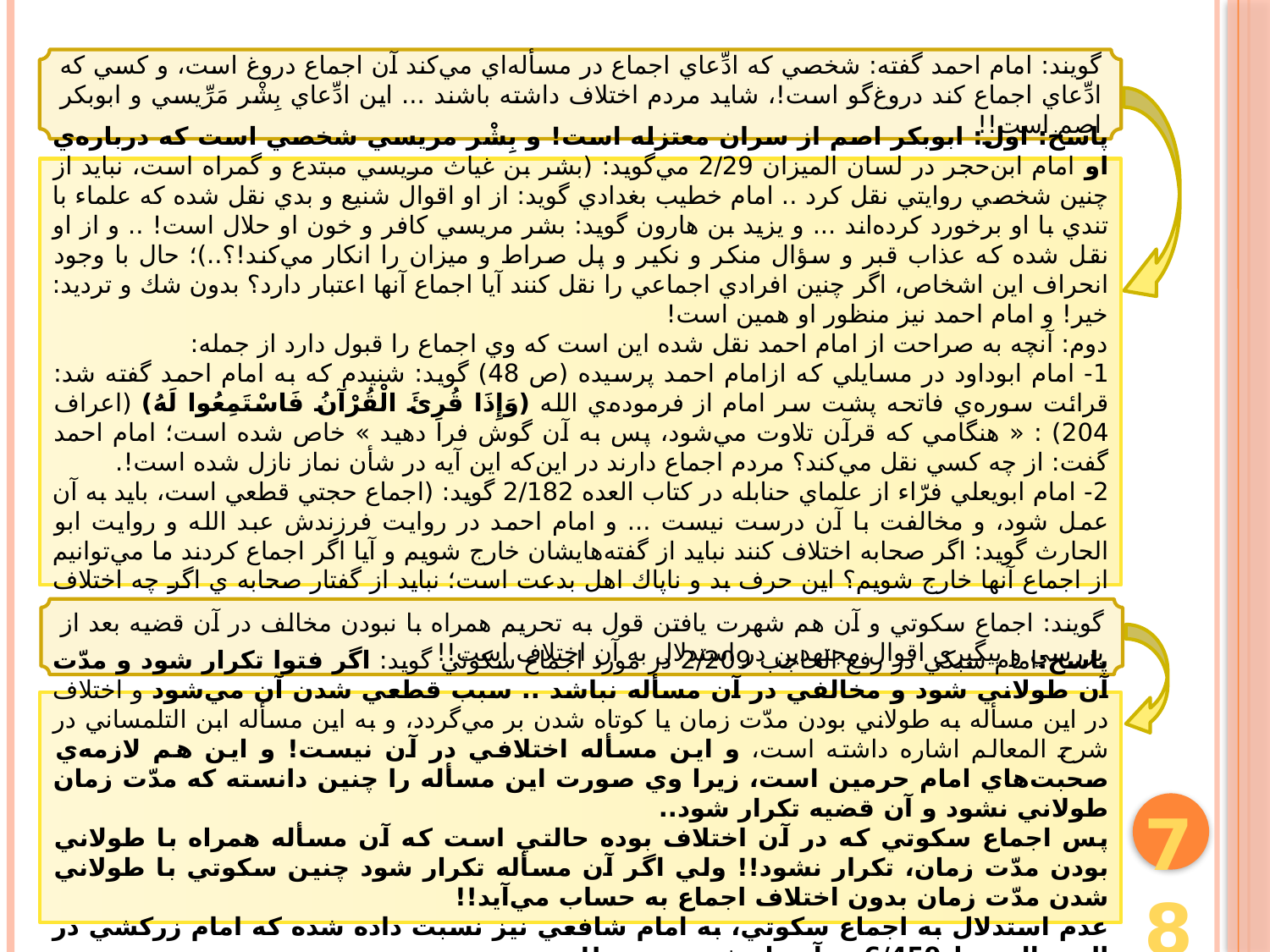

گويند: امام احمد گفته: شخصي كه ادِّعاي اجماع در مسأله‌اي مي‌كند آن اجماع دروغ است، و كسي كه ادِّعاي اجماع كند دروغ‌گو است!، شايد مردم اختلاف داشته باشند ... اين ادِّعاي بِشْر مَرِّيسي و ابوبكر اصم است!!

پاسخ: اول: ابوبكر اصم از سران معتزله است! و بِشْر مريسي شخصي است كه درباره‌ي او امام ابن‌حجر در لسان الميزان 2/29 مي‌گويد: (بشر بن غياث مريسي مبتدع و گمراه است، نبايد از چنين شخصي روايتي نقل كرد .. امام خطيب بغدادي گويد: از او اقوال شنيع و بدي نقل شده كه علماء با تندي با او برخورد كرده‌اند ... و يزيد بن هارون گويد: بشر مريسي كافر و خون او حلال است! .. و از او نقل شده كه عذاب قبر و سؤال منكر و نكير و پل صراط و ميزان را انكار مي‌كند!؟..)؛ حال با وجود انحراف اين اشخاص، اگر ‌چنين افرادي اجماعي را نقل كنند آيا اجماع آنها اعتبار دارد؟ بدون شك و ترديد: خير! و امام احمد نيز منظور او همين است!
دوم: آنچه به صراحت از امام احمد نقل شده اين است كه وي اجماع را قبول دارد از جمله:
1- امام ابوداود در مسايلي كه ازامام احمد پرسيده (ص 48) گويد: شنيدم كه به امام احمد گفته شد: قرائت سوره‌ي فاتحه پشت سر امام از فرموده‌ي الله (وَإِذَا قُرِئَ الْقُرْآنُ فَاسْتَمِعُوا لَهُ) (اعراف 204) : « هنگامي كه قرآن تلاوت مي‌شود، پس به آن گوش فرا دهيد » خاص شده است؛ امام احمد گفت: از چه كسي نقل مي‌كند؟ مردم اجماع دارند در اين‌كه اين آيه در شأن نماز نازل شده است!.
2- امام ابويعلي فرّاء از علماي حنابله در كتاب العده 2/182 گويد: (اجماع حجتي قطعي است، بايد به آن عمل شود، و مخالفت با آن درست نيست ... و امام احمد در روايت فرزندش عبد الله و روايت ابو الحارث گويد: اگر صحابه اختلاف كنند نبايد از گفته‌هايشان خارج شويم و آيا اگر اجماع كردند ما مي‌توانيم از اجماع آنها خارج شويم؟ اين حرف بد و ناپاك اهل بدعت است؛ نبايد از گفتار صحابه ي اگر چه اختلاف داشته باشند كسي خارج شود!.).
گويند: اجماع سكوتي و آن هم شهرت يافتن قول به تحريم همراه با نبودن مخالف در آن قضيه بعد از بررسي و پيگيري اقوال مجتهدين در استدلال به آن اختلاف است!!

پاسخ:امام سبكي در رفع الحاجب 2/209 در مورد اجماع سكوتي گويد: اگر فتوا تكرار شود و مدّت آن طولاني شود و مخالفي در آن مسأله نباشد .. سبب قطعي شدن آن مي‌شود و اختلاف در اين مسأله به طولاني بودن مدّت زمان يا كوتاه شدن بر مي‌گردد، و به اين مسأله ابن التلمساني در شرح المعالم اشاره داشته است، و اين مسأله اختلافي در آن نيست! و اين هم لازمه‌ي صحبت‌هاي امام حرمين است، زيرا وي صورت اين مسأله را چنين دانسته كه مدّت زمان طولاني نشود و آن قضيه تكرار شود..
پس اجماع سكوتي كه در آن اختلاف بوده حالتي است كه آن مسأله همراه با طولاني بودن مدّت زمان، تكرار نشود!! ولي اگر آن مسأله تكرار شود چنين سكوتي با طولاني شدن مدّت زمان بدون اختلاف اجماع به حساب مي‌آيد!!
عدم استدلال به اجماع سكوتي، به امام شافعي نيز نسبت داده شده كه امام زركشي در البحر المحيط 6/459 به آن پاسخ مي‌دهد...!!
78